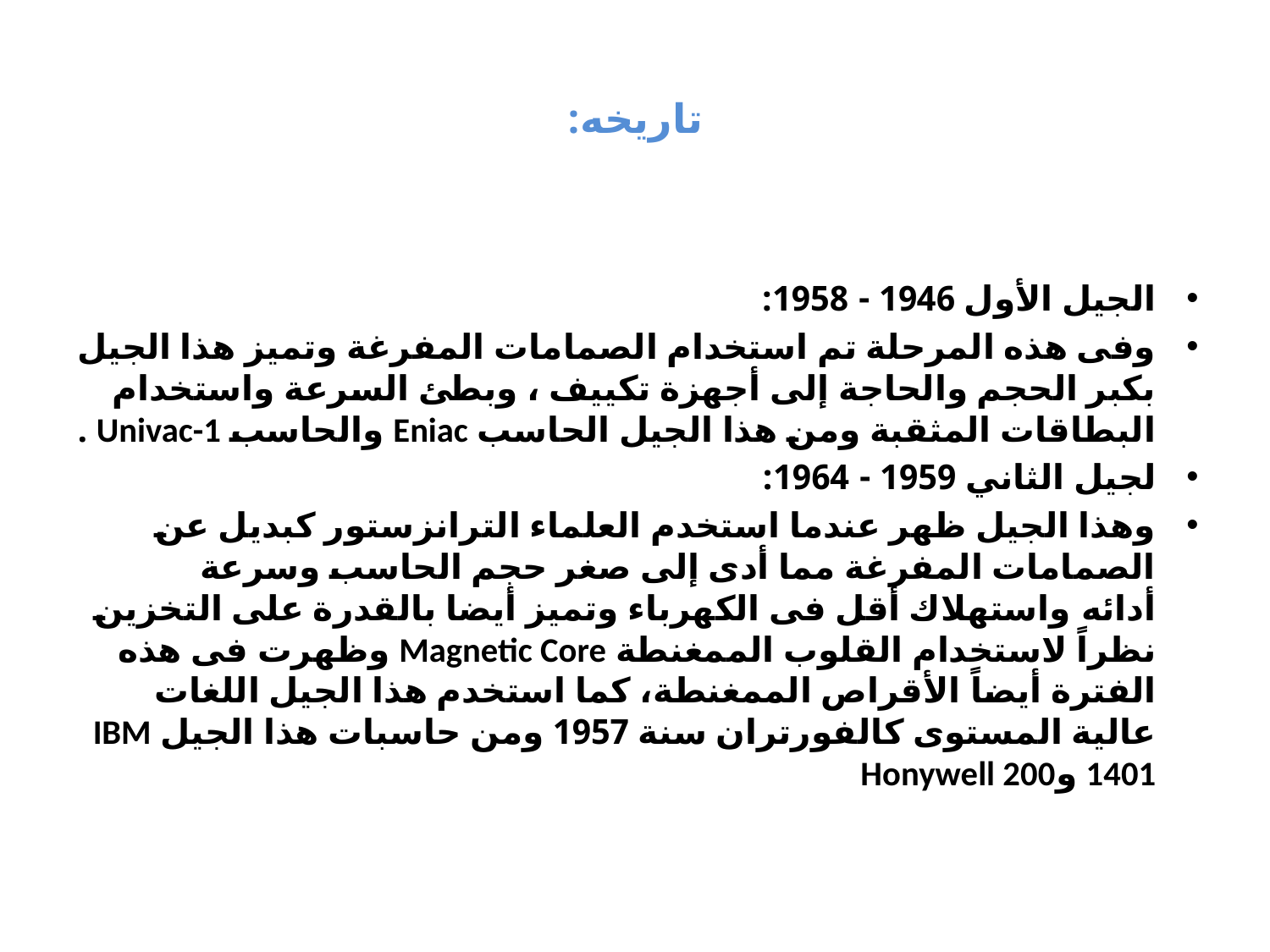

# تاريخه:

الجيل الأول 1946 - 1958:
وفى هذه المرحلة تم استخدام الصمامات المفرغة وتميز هذا الجيل بكبر الحجم والحاجة إلى أجهزة تكييف ، وبطئ السرعة واستخدام البطاقات المثقبة ومن هذا الجيل الحاسب Eniac والحاسب Univac-1 .
لجيل الثاني 1959 - 1964:
وهذا الجيل ظهر عندما استخدم العلماء الترانزستور كبديل عن الصمامات المفرغة مما أدى إلى صغر حجم الحاسب وسرعة أدائه واستهلاك أقل فى الكهرباء وتميز أيضا بالقدرة على التخزين نظراً لاستخدام القلوب الممغنطة Magnetic Core وظهرت فى هذه الفترة أيضاً الأقراص الممغنطة، كما استخدم هذا الجيل اللغات عالية المستوى كالفورتران سنة 1957 ومن حاسبات هذا الجيل IBM 1401 وHonywell 200